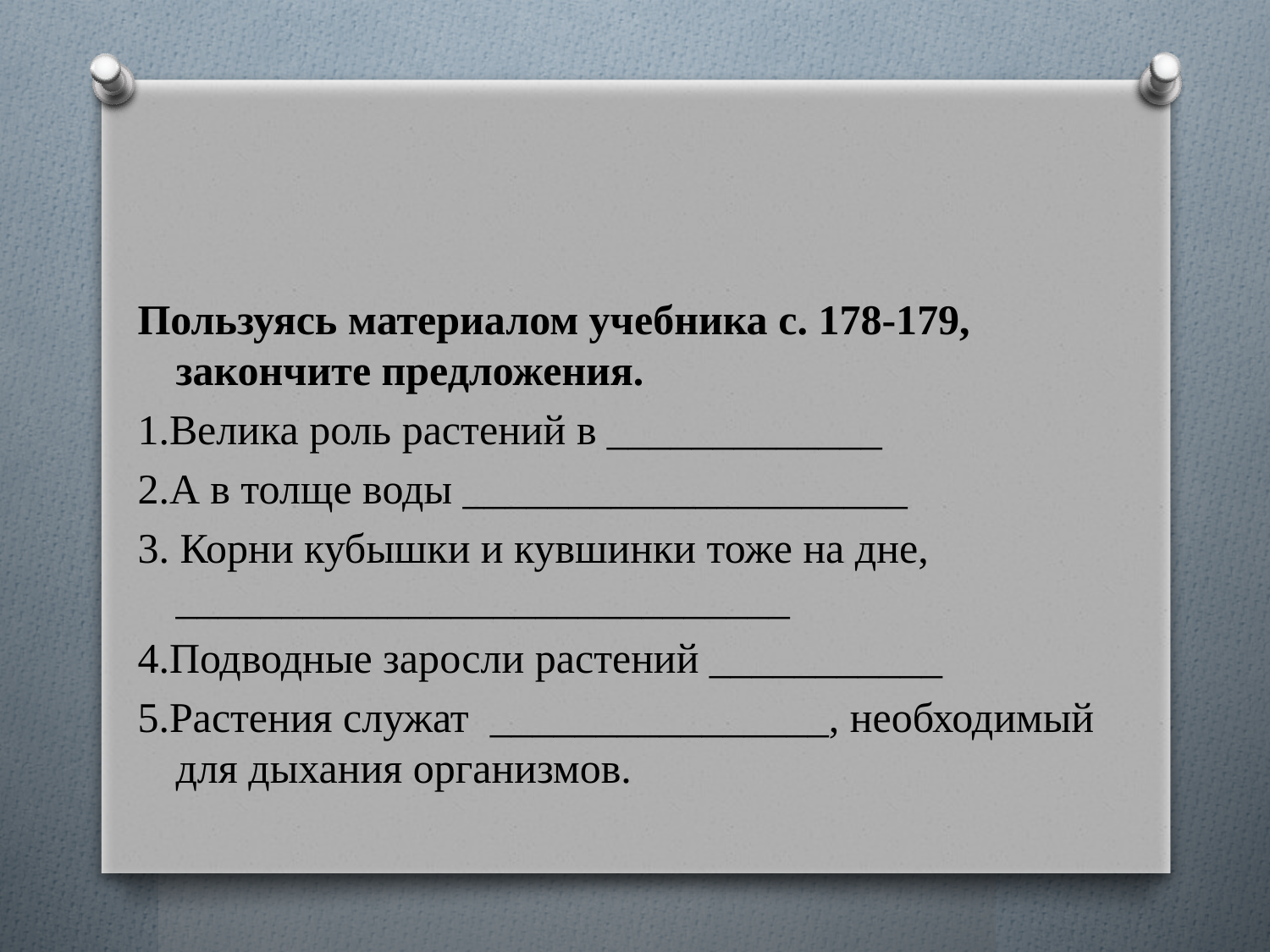

Пользуясь материалом учебника с. 178-179, закончите предложения.
1.Велика роль растений в _____________
2.А в толще воды _____________________
3. Корни кубышки и кувшинки тоже на дне, _____________________________
4.Подводные заросли растений ___________
5.Растения служат  ________________, необходимый для дыхания организмов.